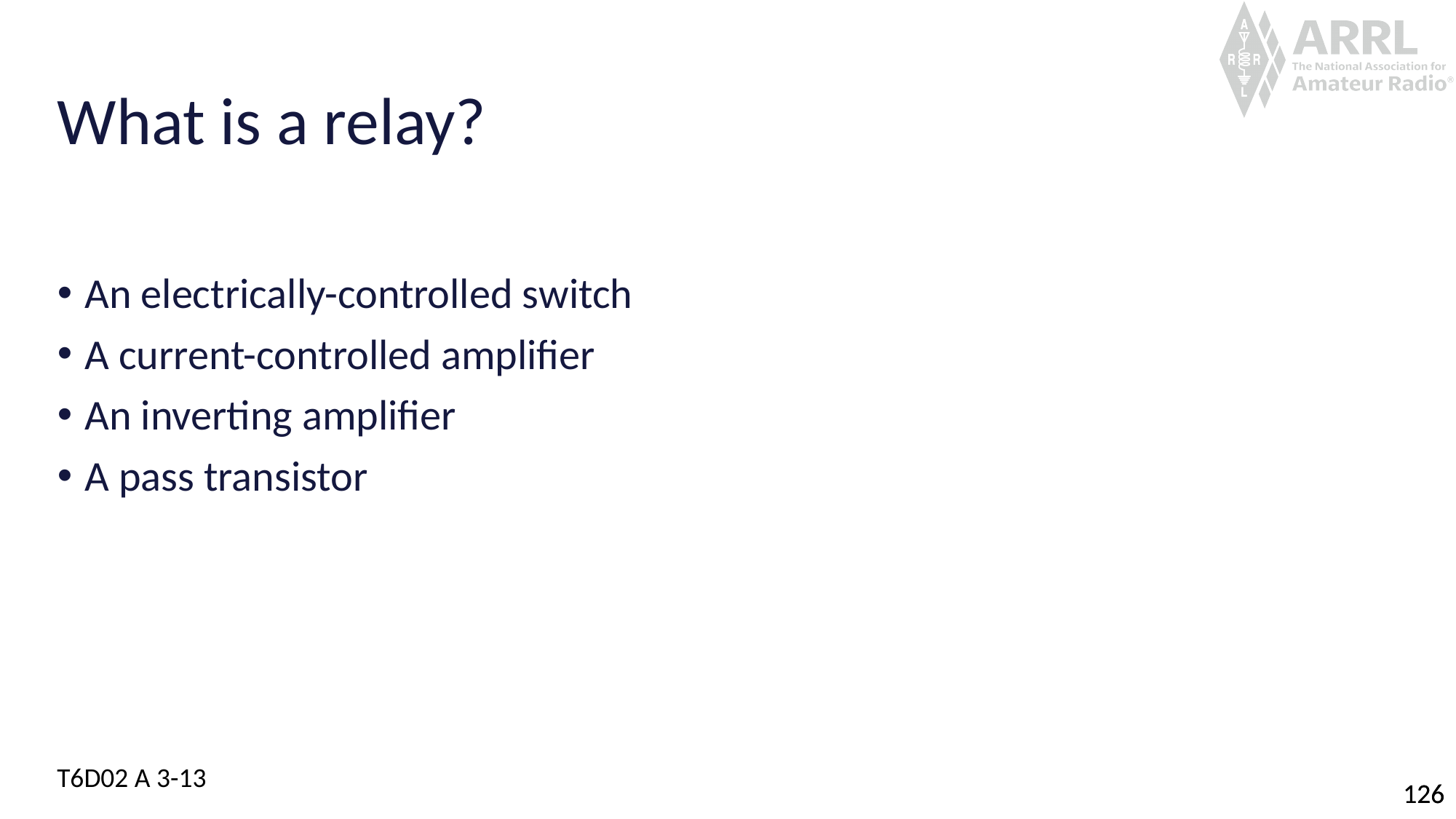

# What is a relay?
An electrically-controlled switch
A current-controlled amplifier
An inverting amplifier
A pass transistor
T6D02 A 3-13